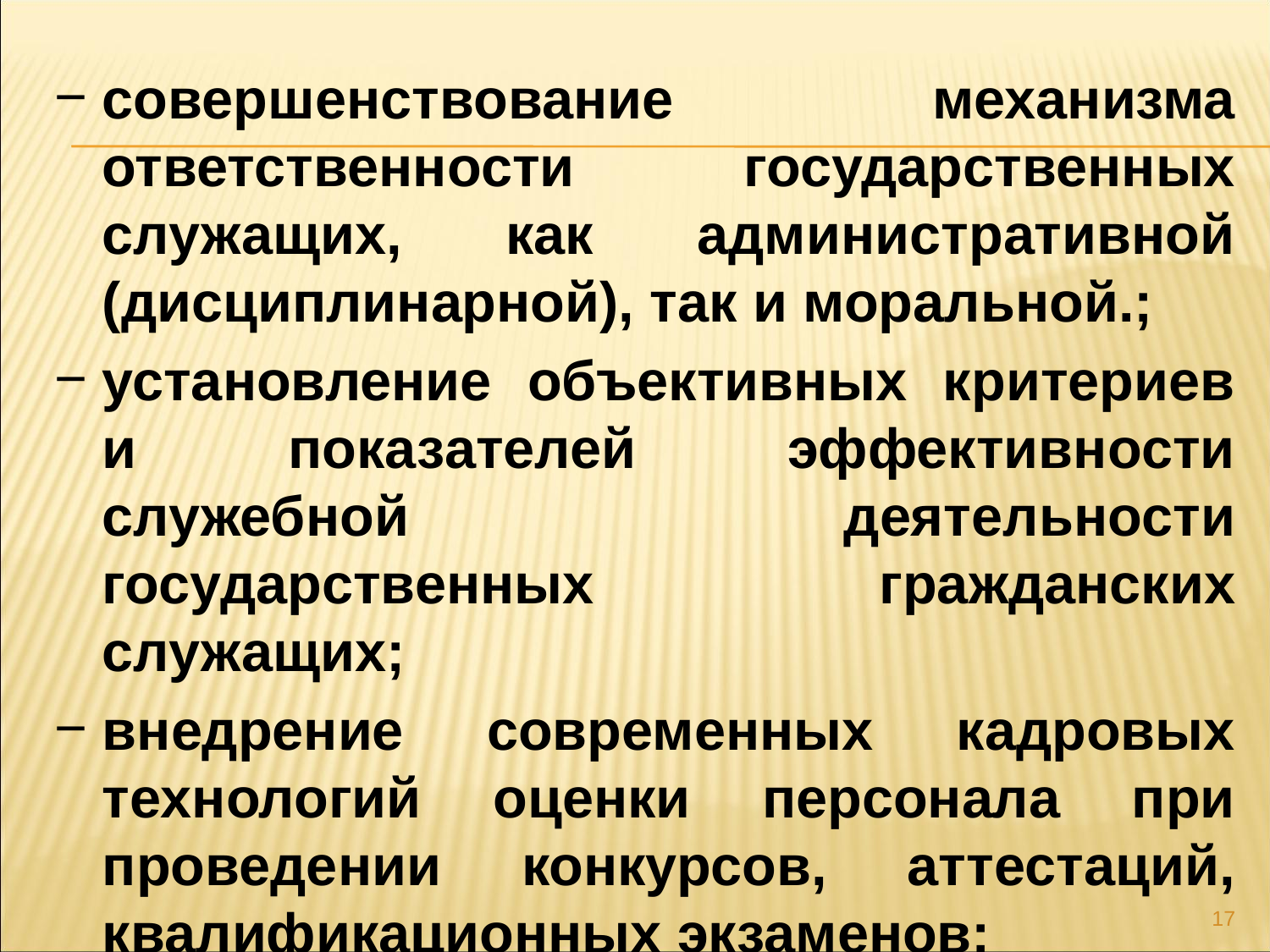

совершенствование механизма ответственности государственных служащих, как административной (дисциплинарной), так и моральной.;
установление объективных критериев и показателей эффективности служебной деятельности государственных гражданских служащих;
внедрение современных кадровых технологий оценки персонала при проведении конкурсов, аттестаций, квалификационных экзаменов;

17